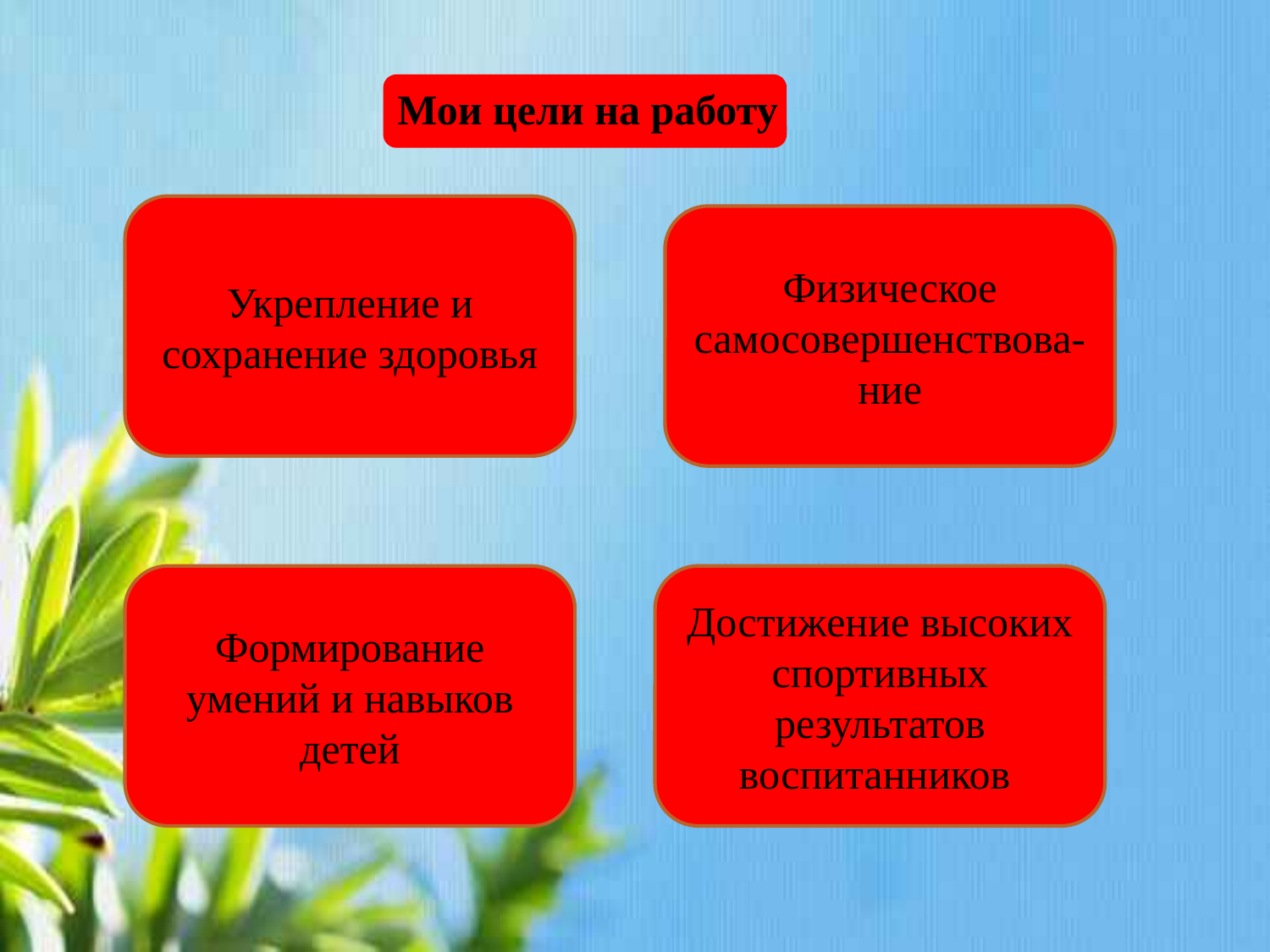

Мои цели на работу
Укрепление и сохранение здоровья
Физическое самосовершенствова-ние
Формирование умений и навыков детей
Достижение высоких спортивных результатов воспитанников